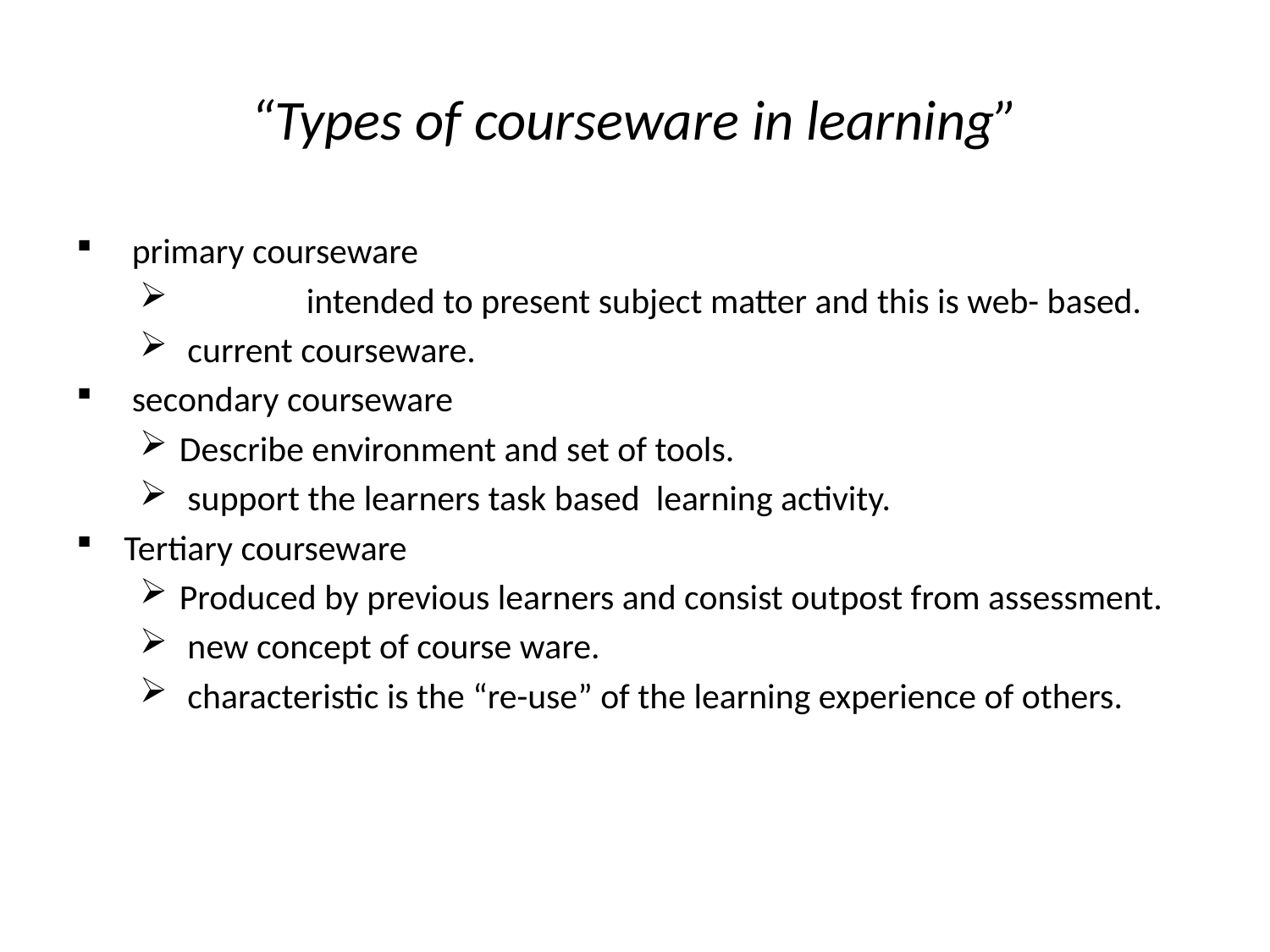

# “Types of courseware in learning”
 primary courseware
	intended to present subject matter and this is web- based.
 current courseware.
 secondary courseware
Describe environment and set of tools.
 support the learners task based  learning activity.
Tertiary courseware
Produced by previous learners and consist outpost from assessment.
 new concept of course ware.
 characteristic is the “re-use” of the learning experience of others.